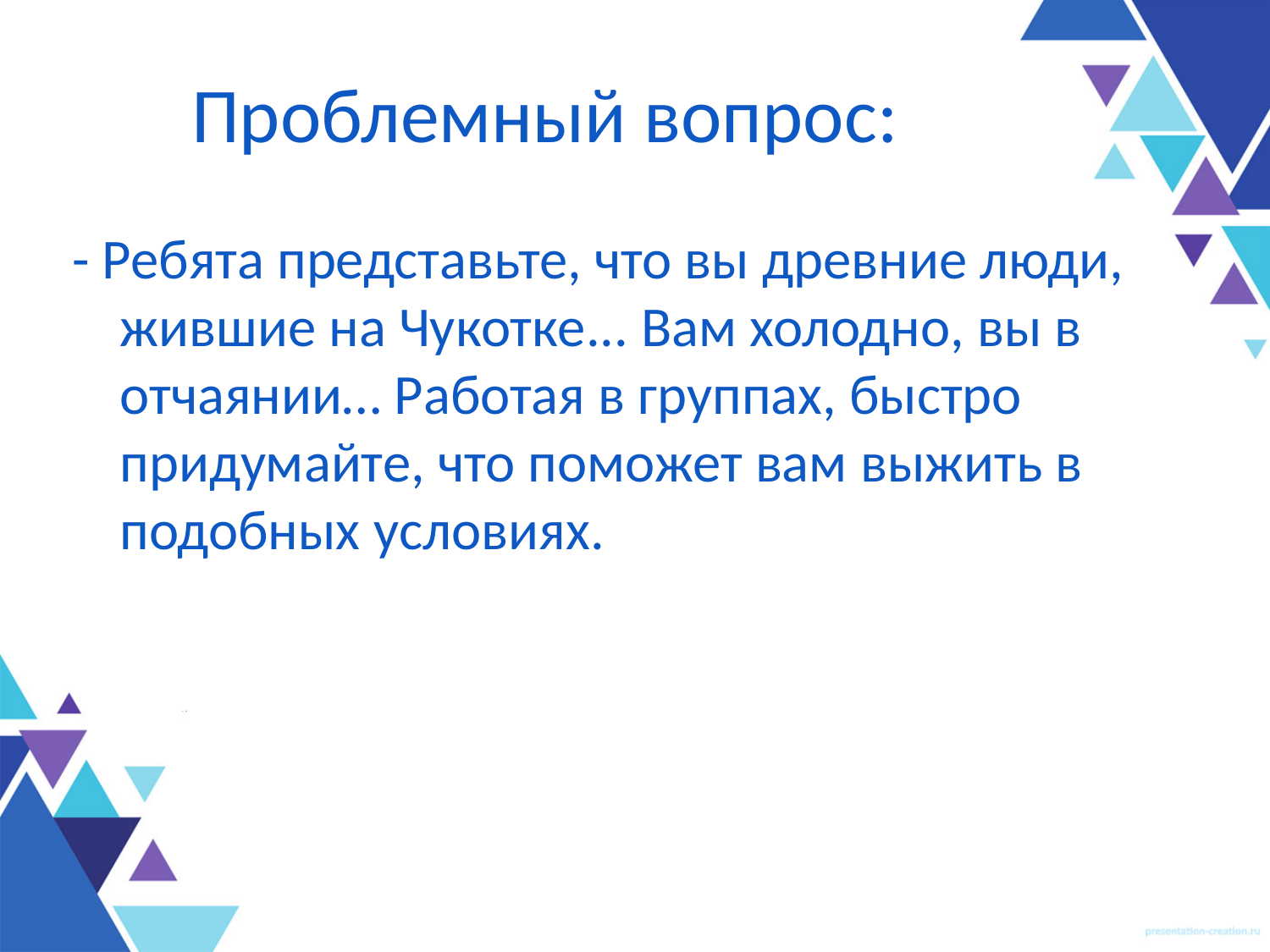

# Проблемный вопрос:
- Ребята представьте, что вы древние люди, жившие на Чукотке... Вам холодно, вы в отчаянии… Работая в группах, быстро придумайте, что поможет вам выжить в подобных условиях.